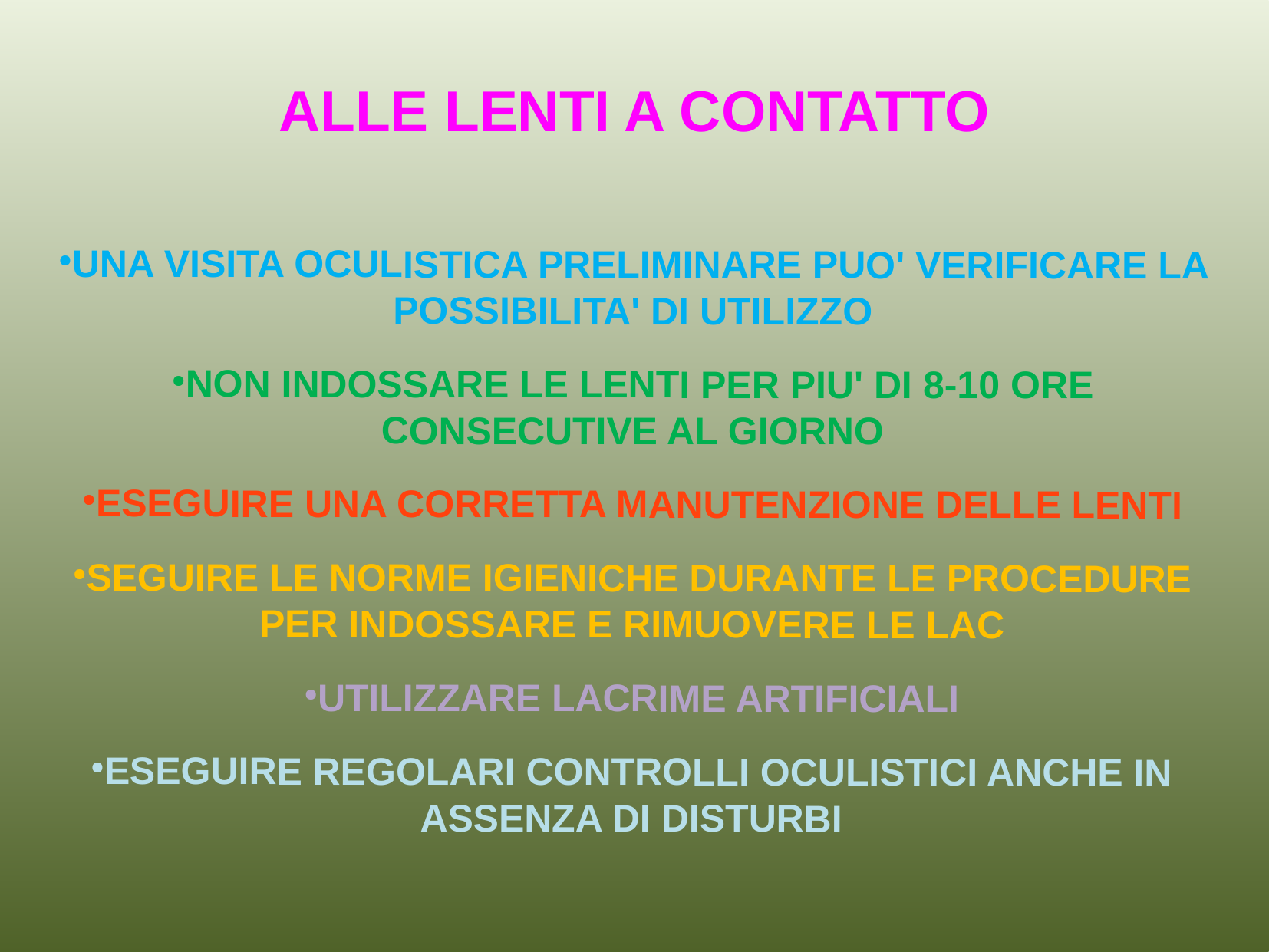

ALLE LENTI A CONTATTO

UNA VISITA OCULISTICA PRELIMINARE PUO' VERIFICARE LA POSSIBILITA' DI UTILIZZO
NON INDOSSARE LE LENTI PER PIU' DI 8-10 ORE CONSECUTIVE AL GIORNO
ESEGUIRE UNA CORRETTA MANUTENZIONE DELLE LENTI
SEGUIRE LE NORME IGIENICHE DURANTE LE PROCEDURE PER INDOSSARE E RIMUOVERE LE LAC
UTILIZZARE LACRIME ARTIFICIALI
ESEGUIRE REGOLARI CONTROLLI OCULISTICI ANCHE IN ASSENZA DI DISTURBI